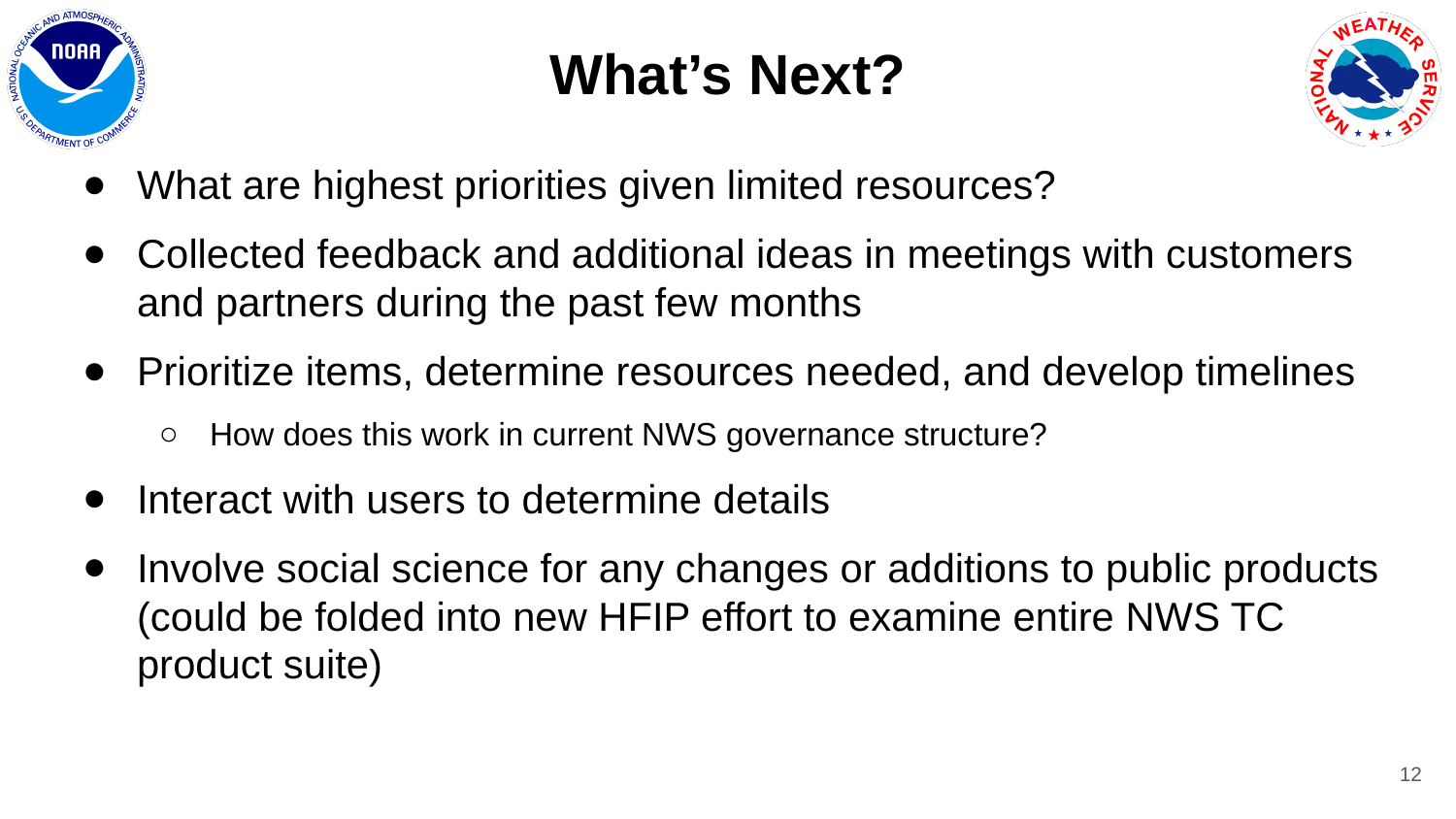

# What’s Next?
What are highest priorities given limited resources?
Collected feedback and additional ideas in meetings with customers and partners during the past few months
Prioritize items, determine resources needed, and develop timelines
How does this work in current NWS governance structure?
Interact with users to determine details
Involve social science for any changes or additions to public products (could be folded into new HFIP effort to examine entire NWS TC product suite)
12